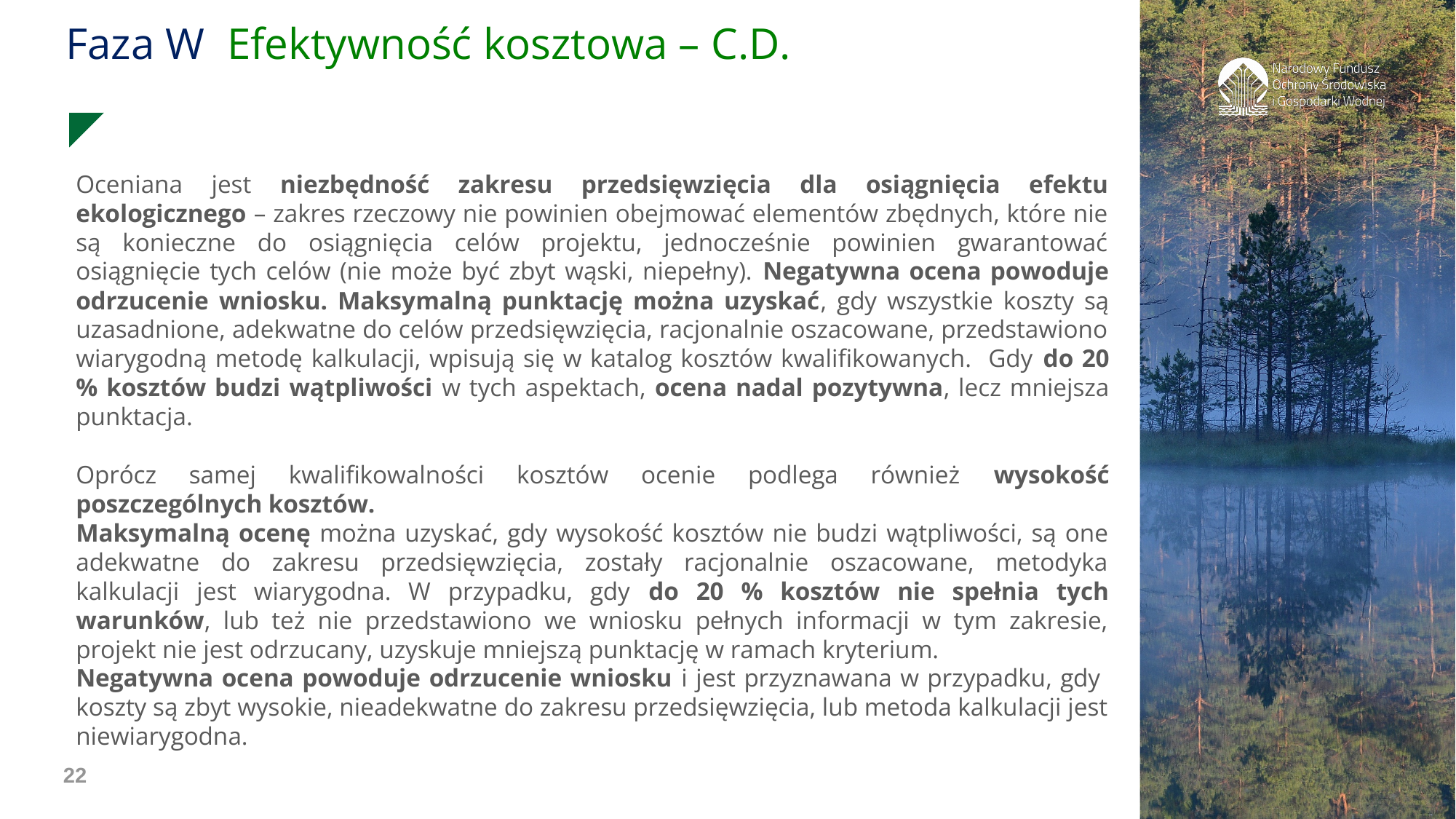

Faza W  Efektywność kosztowa – C.D.

Oceniana jest niezbędność zakresu przedsięwzięcia dla osiągnięcia efektu ekologicznego – zakres rzeczowy nie powinien obejmować elementów zbędnych, które nie są konieczne do osiągnięcia celów projektu, jednocześnie powinien gwarantować osiągnięcie tych celów (nie może być zbyt wąski, niepełny). Negatywna ocena powoduje odrzucenie wniosku. Maksymalną punktację można uzyskać, gdy wszystkie koszty są uzasadnione, adekwatne do celów przedsięwzięcia, racjonalnie oszacowane, przedstawiono wiarygodną metodę kalkulacji, wpisują się w katalog kosztów kwalifikowanych.  Gdy do 20 % kosztów budzi wątpliwości w tych aspektach, ocena nadal pozytywna, lecz mniejsza punktacja.

Oprócz samej kwalifikowalności kosztów ocenie podlega również wysokość poszczególnych kosztów.
Maksymalną ocenę można uzyskać, gdy wysokość kosztów nie budzi wątpliwości, są one adekwatne do zakresu przedsięwzięcia, zostały racjonalnie oszacowane, metodyka kalkulacji jest wiarygodna. W przypadku, gdy do 20 % kosztów nie spełnia tych warunków, lub też nie przedstawiono we wniosku pełnych informacji w tym zakresie, projekt nie jest odrzucany, uzyskuje mniejszą punktację w ramach kryterium.
Negatywna ocena powoduje odrzucenie wniosku i jest przyznawana w przypadku, gdy  koszty są zbyt wysokie, nieadekwatne do zakresu przedsięwzięcia, lub metoda kalkulacji jest niewiarygodna.